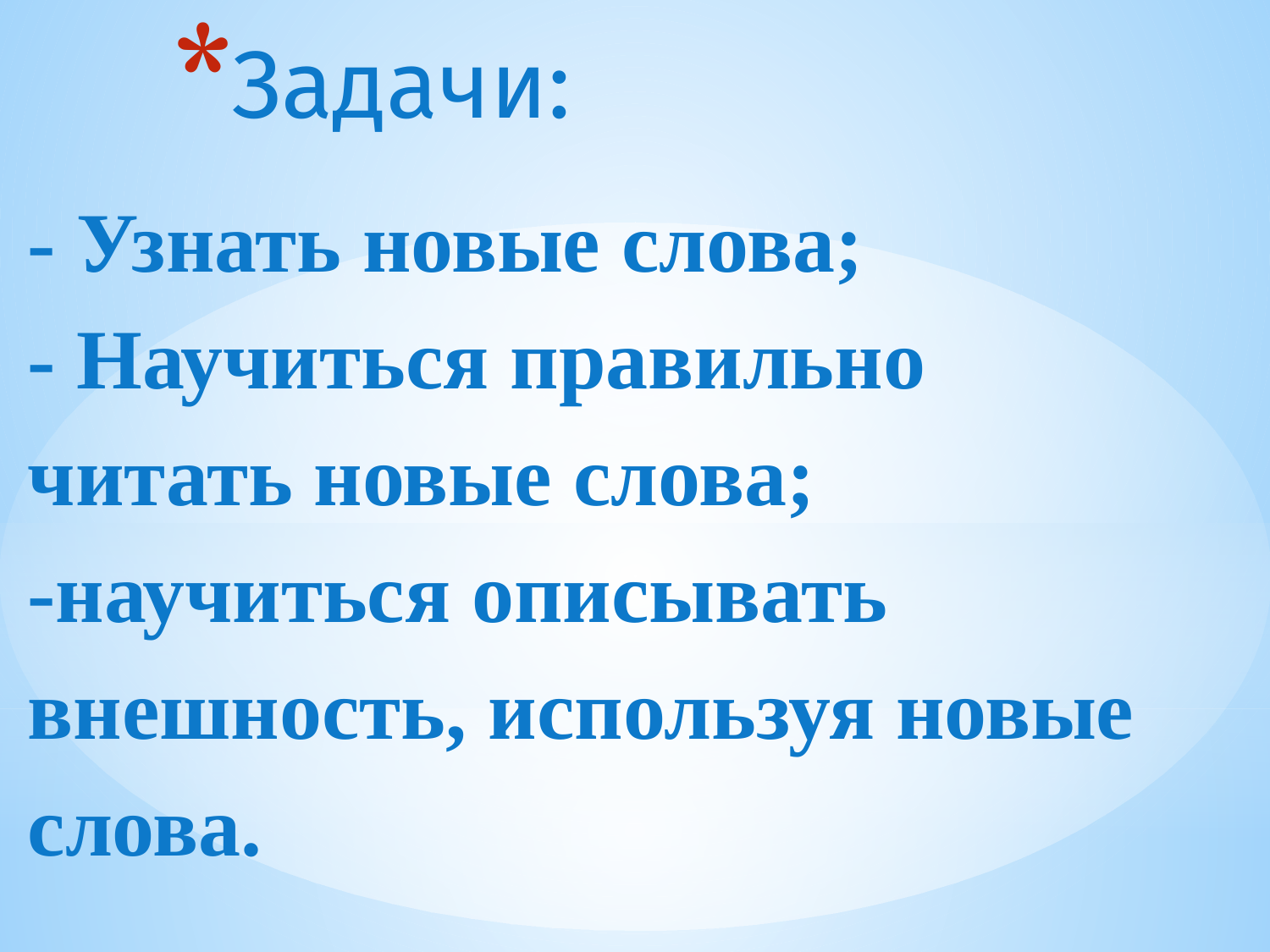

Задачи:
# - Узнать новые слова; - Научиться правильно читать новые слова; -научиться описывать внешность, используя новые слова.